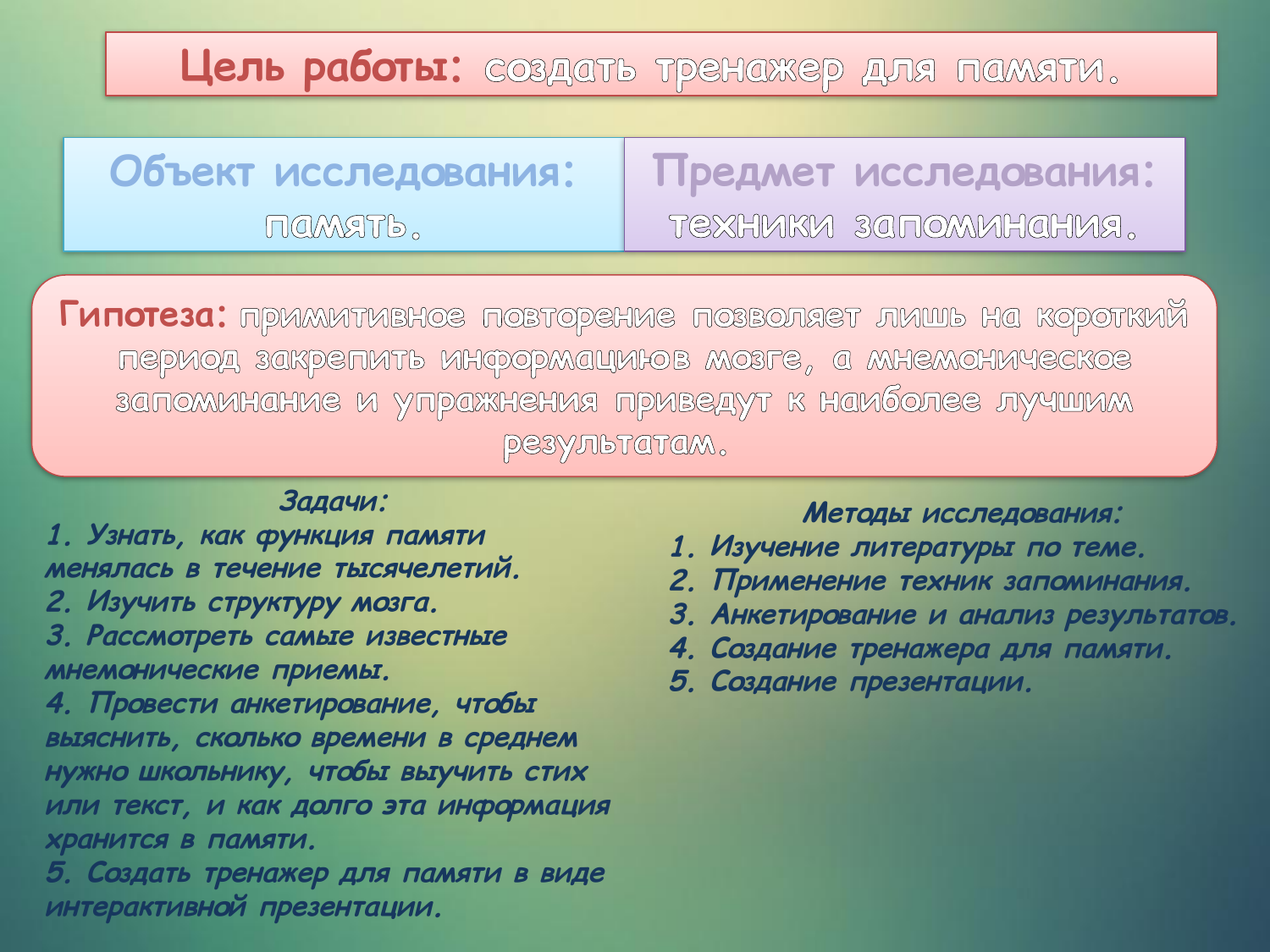

Цель работы: создать тренажер для памяти.
Объект исследования: память.
Предмет исследования: техники запоминания.
Гипотеза: примитивное повторение позволяет лишь на короткий период закрепить информацию в мозге, а мнемоническое запоминание и упражнения приведут к наиболее лучшим результатам.
Задачи:
1. Узнать, как функция памяти менялась в течение тысячелетий.
2. Изучить структуру мозга.
3. Рассмотреть самые известные мнемонические приемы.
4. Провести анкетирование, чтобы выяснить, сколько времени в среднем нужно школьнику, чтобы выучить стих или текст, и как долго эта информация хранится в памяти.
5. Создать тренажер для памяти в виде интерактивной презентации.

Методы исследования:
1. Изучение литературы по теме.
2. Применение техник запоминания.
3. Анкетирование и анализ результатов.
4. Создание тренажера для памяти.
5. Создание презентации.